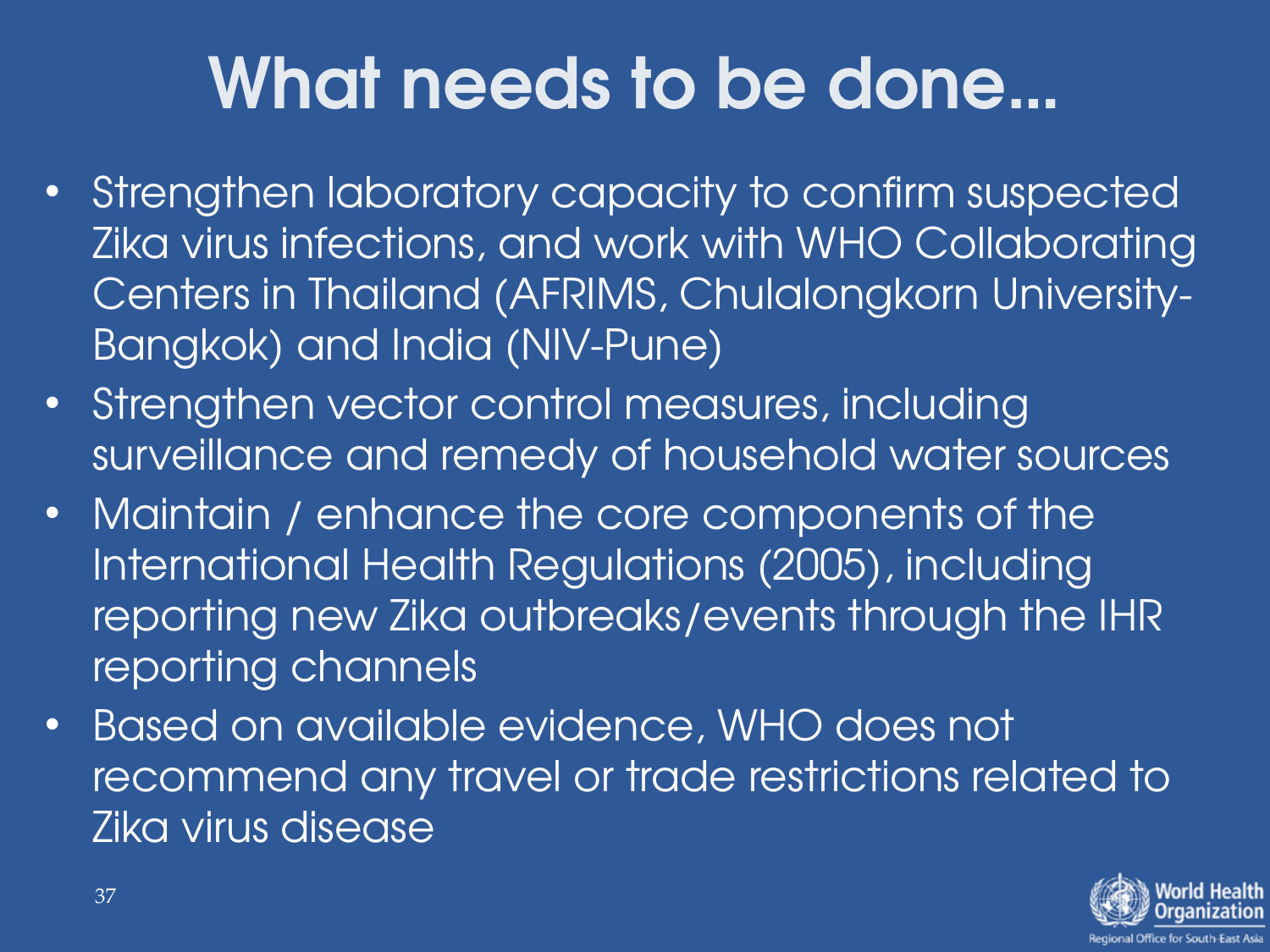

# What needs to be done…
Strengthen laboratory capacity to confirm suspected Zika virus infections, and work with WHO Collaborating Centers in Thailand (AFRIMS, Chulalongkorn University-Bangkok) and India (NIV-Pune)
Strengthen vector control measures, including surveillance and remedy of household water sources
Maintain / enhance the core components of the International Health Regulations (2005), including reporting new Zika outbreaks/events through the IHR reporting channels
Based on available evidence, WHO does not recommend any travel or trade restrictions related to Zika virus disease